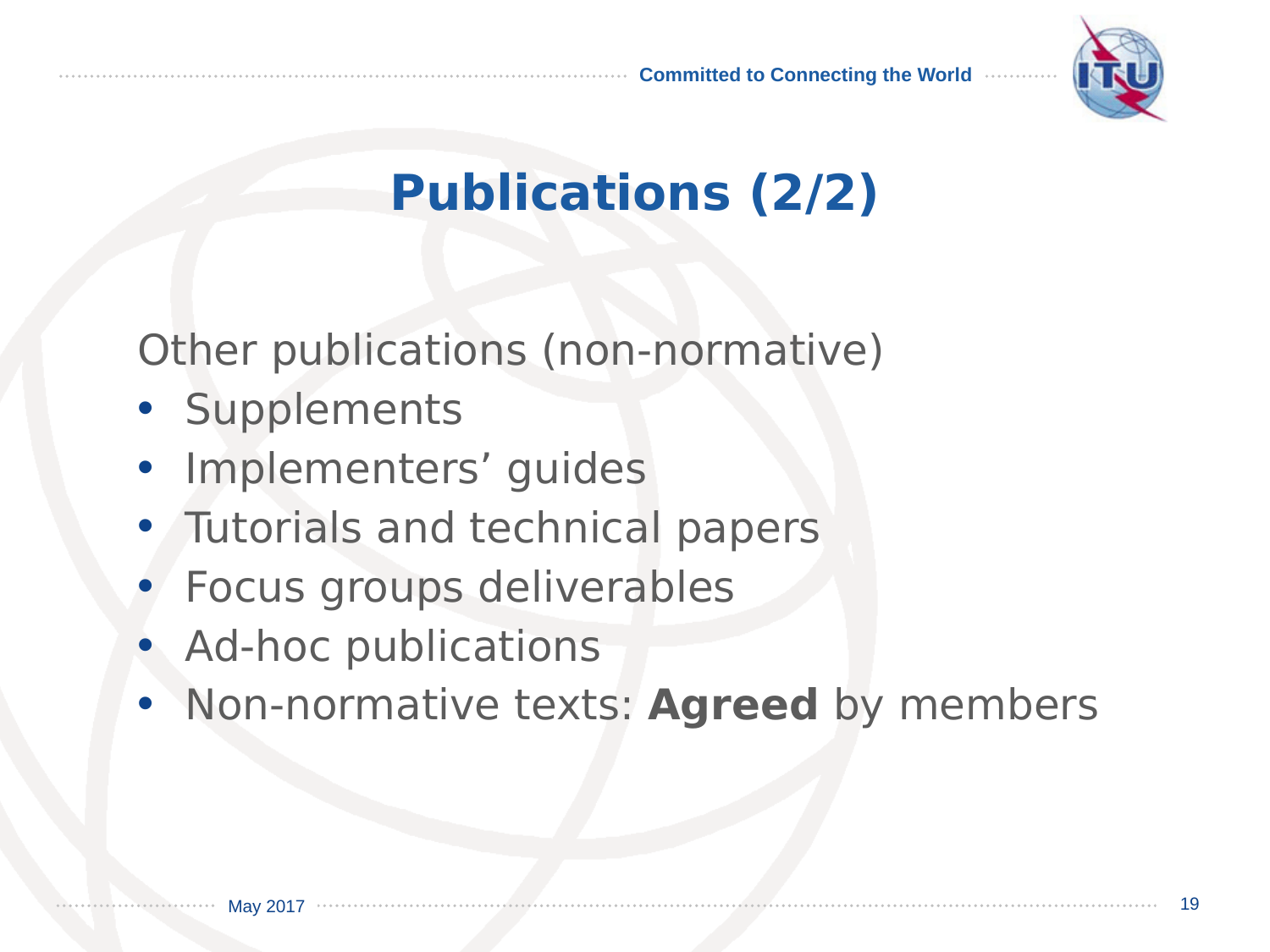

# Publications (2/2)
Other publications (non-normative)
Supplements
Implementers’ guides
Tutorials and technical papers
Focus groups deliverables
Ad-hoc publications
Non-normative texts: Agreed by members
19